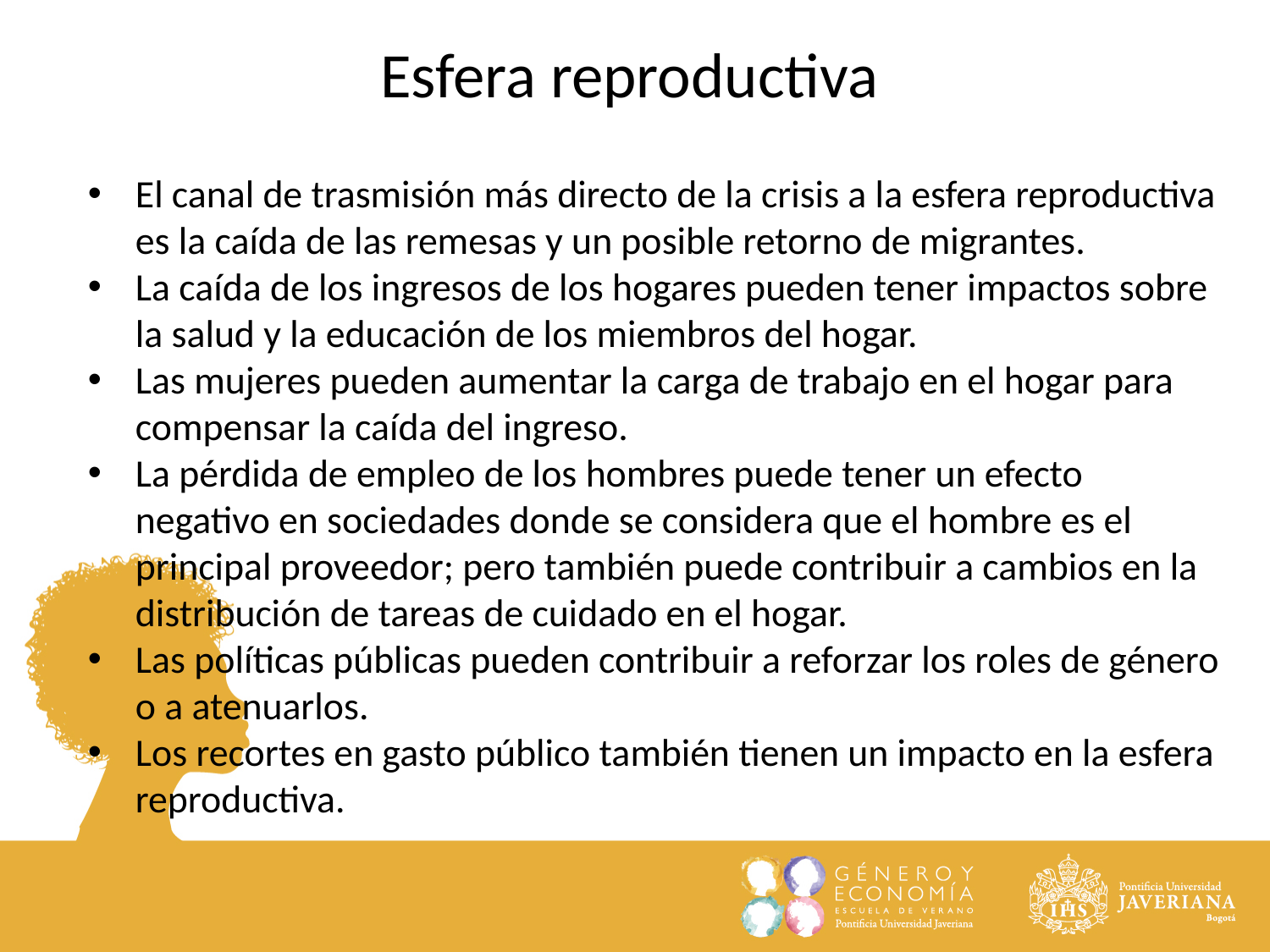

Esfera reproductiva
El canal de trasmisión más directo de la crisis a la esfera reproductiva es la caída de las remesas y un posible retorno de migrantes.
La caída de los ingresos de los hogares pueden tener impactos sobre la salud y la educación de los miembros del hogar.
Las mujeres pueden aumentar la carga de trabajo en el hogar para compensar la caída del ingreso.
La pérdida de empleo de los hombres puede tener un efecto negativo en sociedades donde se considera que el hombre es el principal proveedor; pero también puede contribuir a cambios en la distribución de tareas de cuidado en el hogar.
Las políticas públicas pueden contribuir a reforzar los roles de género o a atenuarlos.
Los recortes en gasto público también tienen un impacto en la esfera reproductiva.